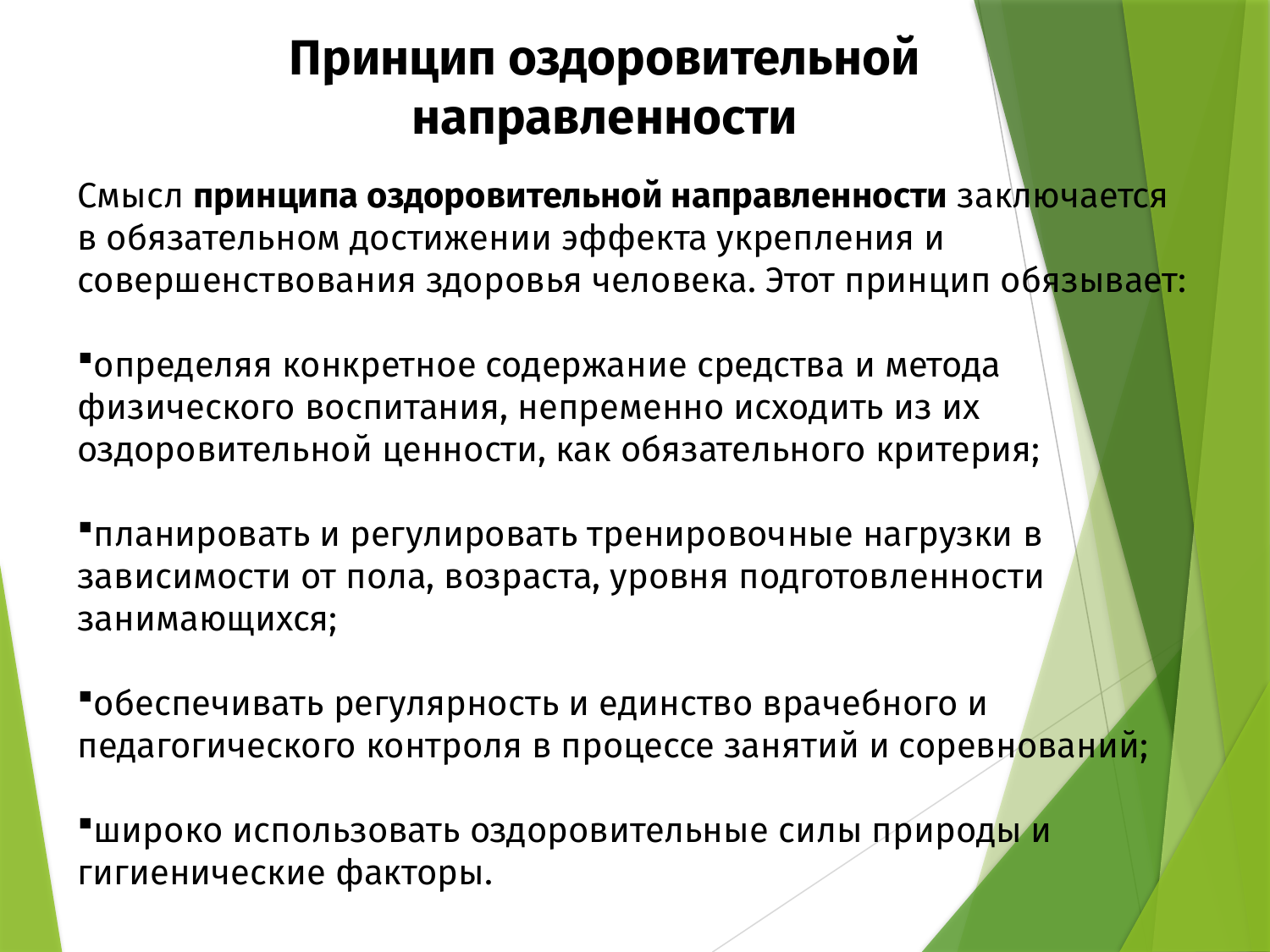

Принцип оздоровительной направленности
Смысл принципа оздоровительной направленности заключается в обязательном достижении эффекта укрепления и совершенствования здоровья человека. Этот принцип обязывает:

определяя конкретное содержание средства и метода физического воспитания, непременно исходить из их оздоровительной ценности, как обязательного критерия;

планировать и регулировать тренировочные нагрузки в зависимости от пола, возраста, уровня подготовленности занимающихся;

обеспечивать регулярность и единство врачебного и педагогического контроля в процессе занятий и соревнований;

широко использовать оздоровительные силы природы и гигиенические факторы.